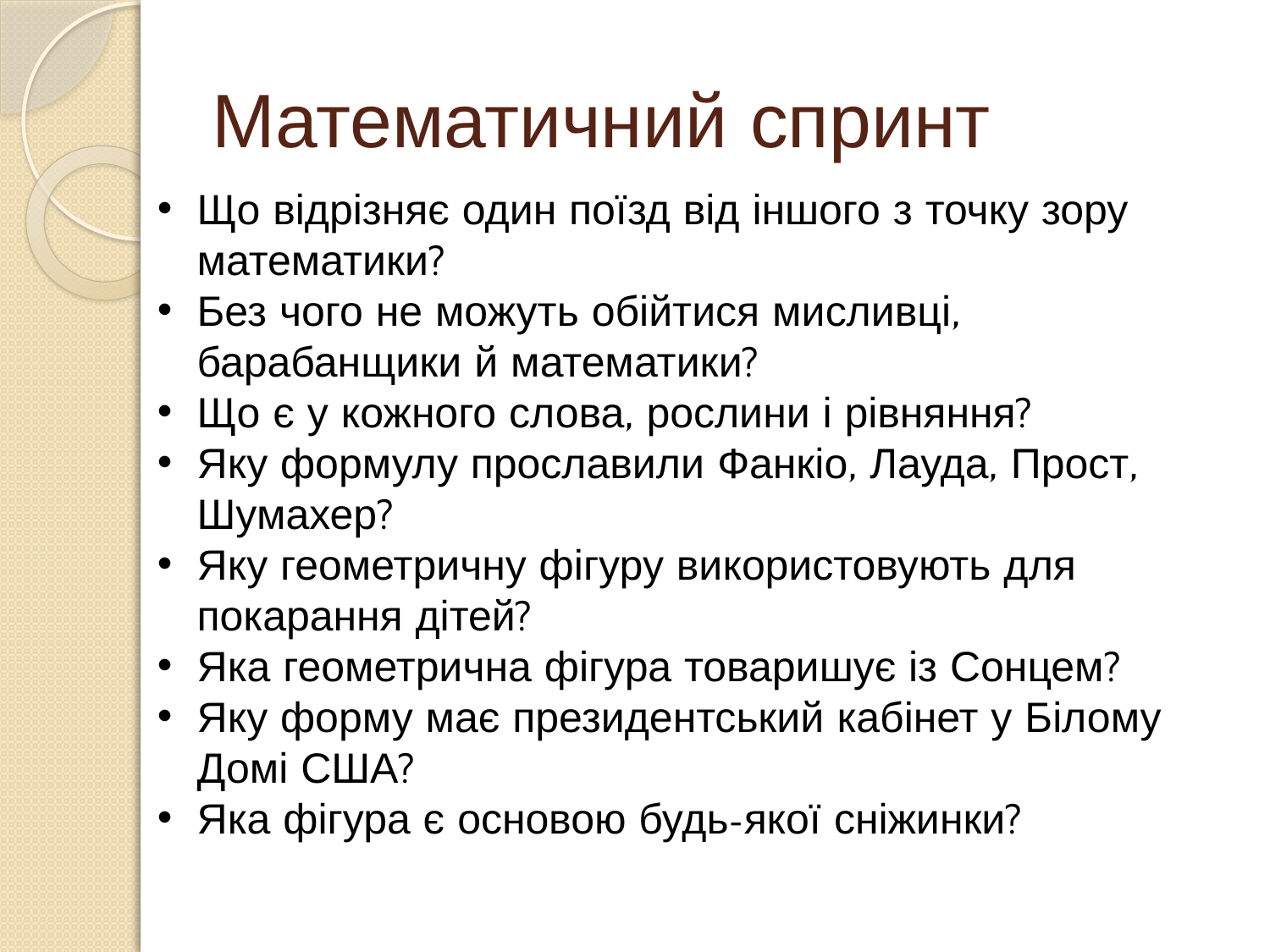

# Математичний спринт
Що відрізняє один поїзд від іншого з точку зору математики?
Без чого не можуть обійтися мисливці, барабанщики й математики?
Що є у кожного слова, рослини і рівняння?
Яку формулу прославили Фанкіо, Лауда, Прост, Шумахер?
Яку геометричну фігуру використовують для покарання дітей?
Яка геометрична фігура товаришує із Сонцем?
Яку форму має президентський кабінет у Білому Домі США?
Яка фігура є основою будь-якої сніжинки?